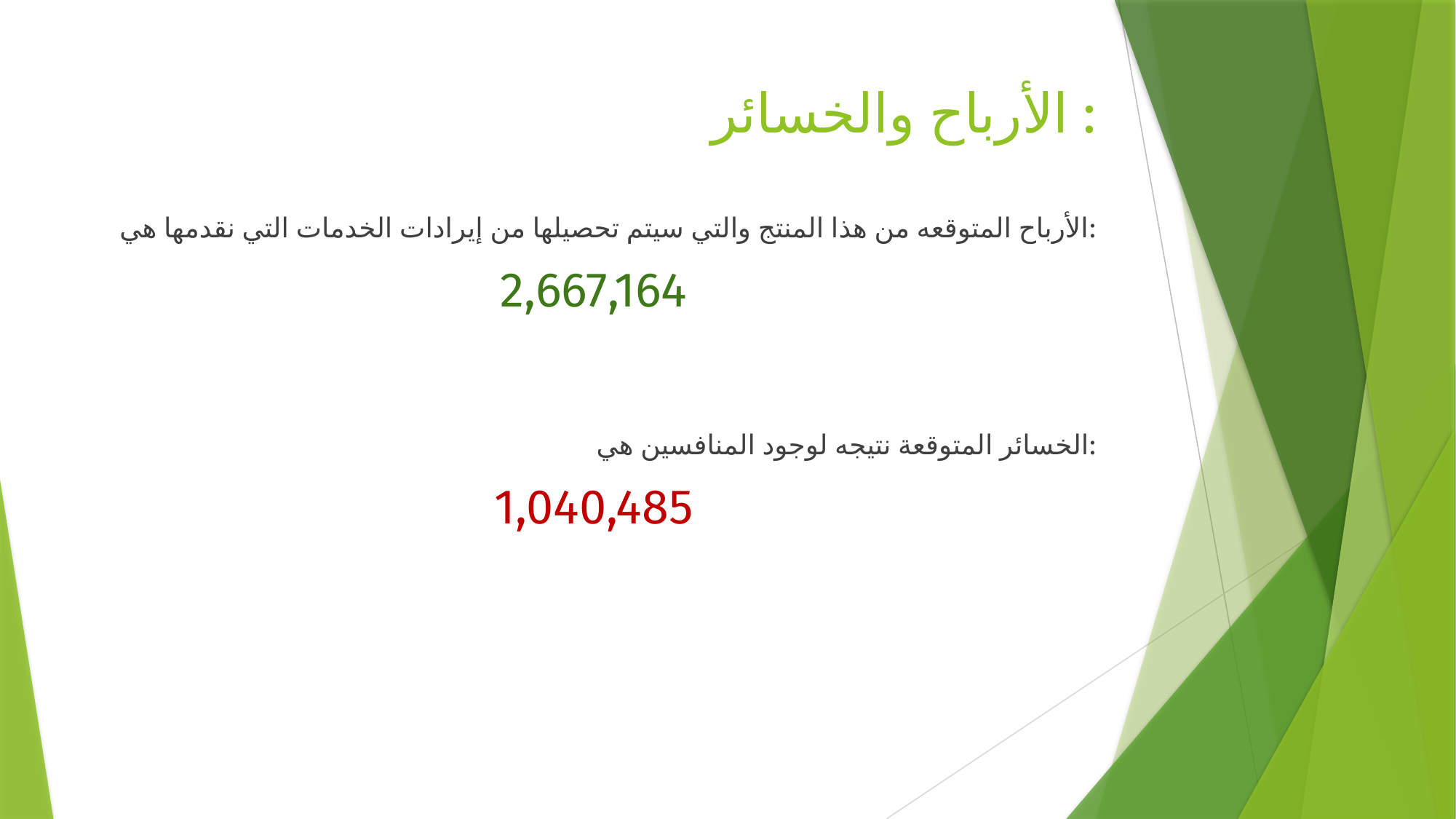

# الأرباح والخسائر :
الأرباح المتوقعه من هذا المنتج والتي سيتم تحصيلها من إيرادات الخدمات التي نقدمها هي:
2,667,164

الخسائر المتوقعة نتيجه لوجود المنافسين هي:
1,040,485